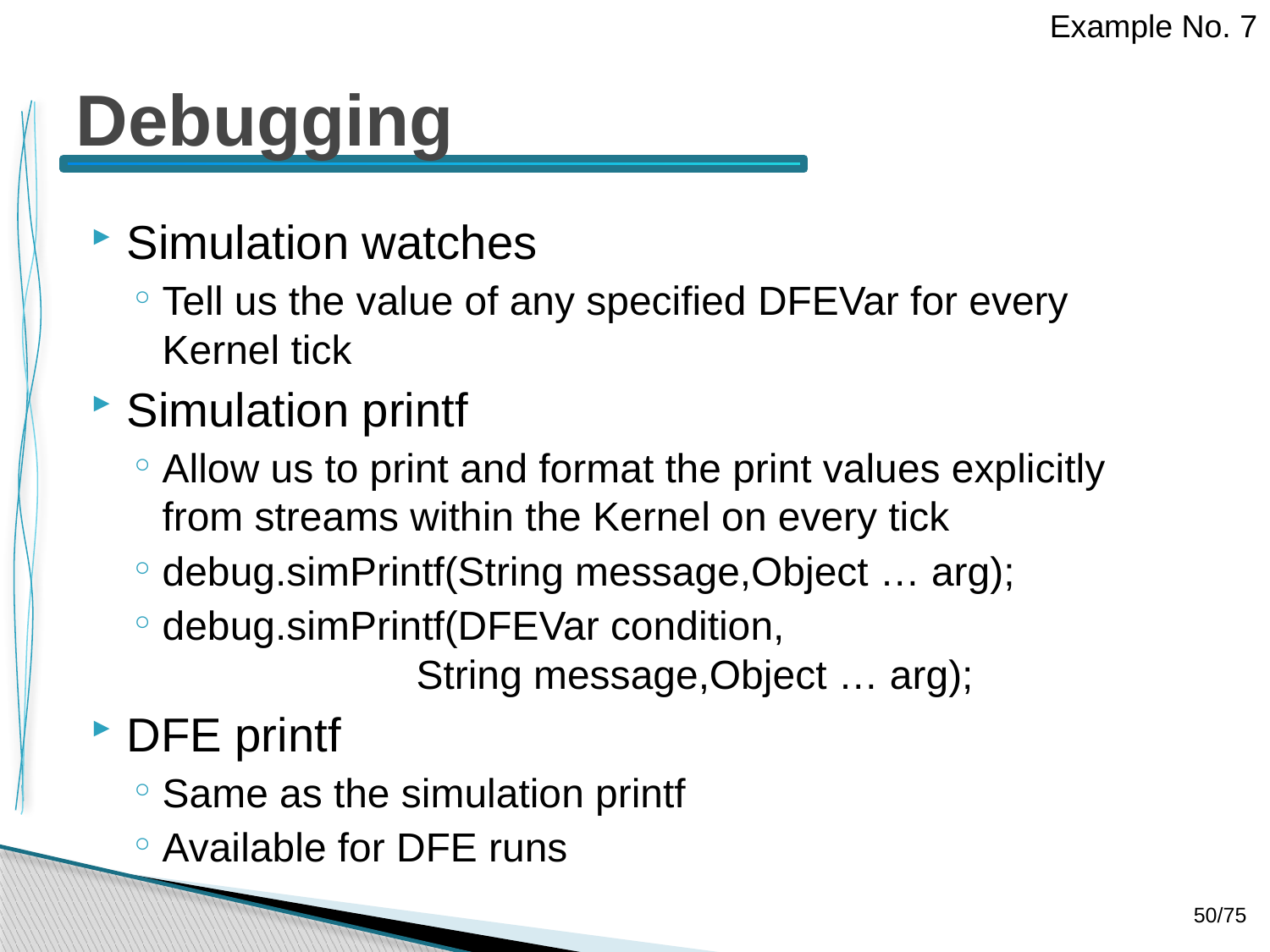

Example No. 7
# Debugging
Simulation watches
Tell us the value of any specified DFEVar for every Kernel tick
Simulation printf
Allow us to print and format the print values explicitly from streams within the Kernel on every tick
debug.simPrintf(String message,Object … arg);
debug.simPrintf(DFEVar condition,			 			String message,Object … arg);
DFE printf
Same as the simulation printf
Available for DFE runs